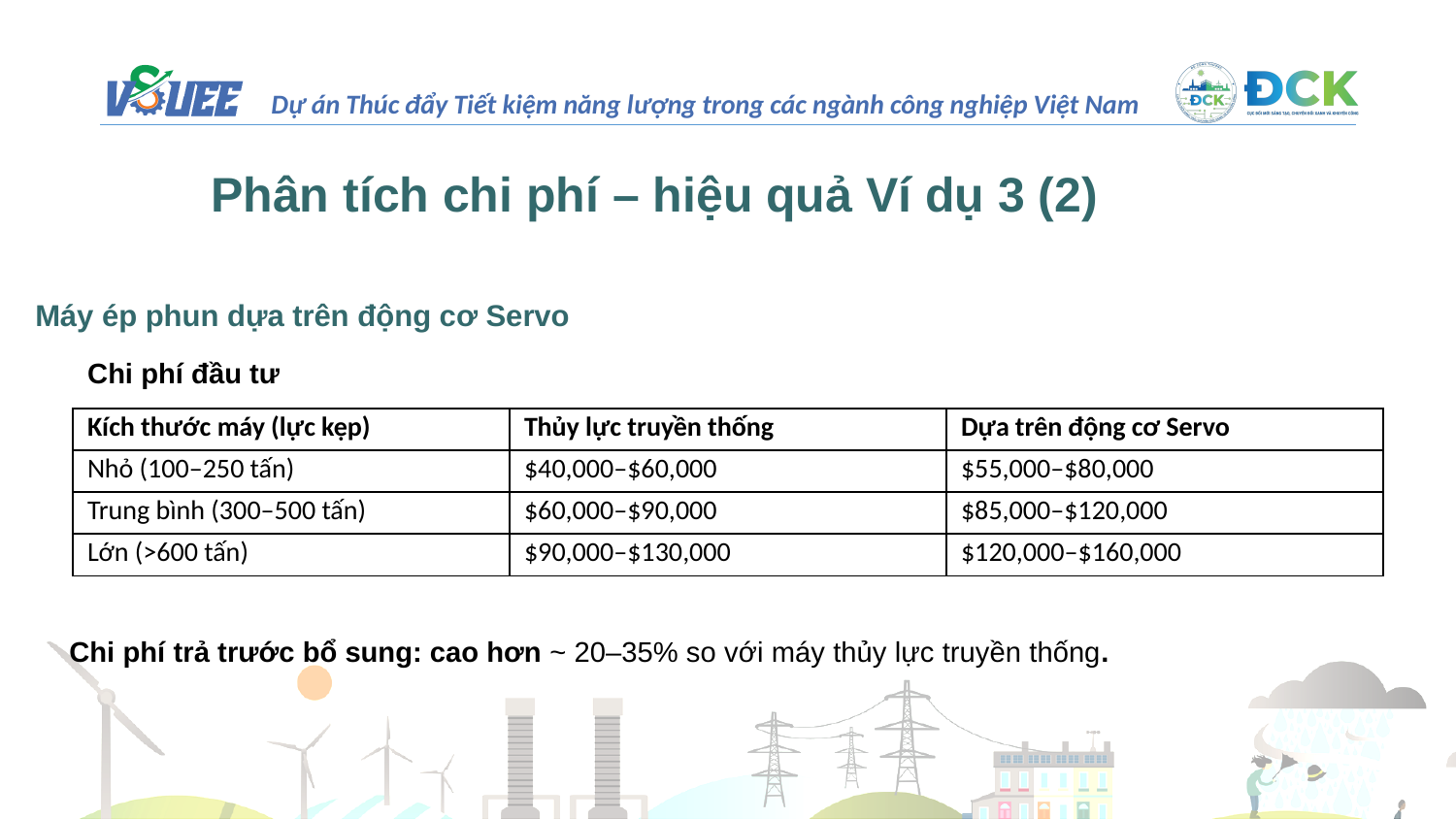

# Phân tích chi phí – hiệu quả Ví dụ 3 (2)
Máy ép phun dựa trên động cơ Servo
Chi phí đầu tư
| Kích thước máy (lực kẹp) | Thủy lực truyền thống | Dựa trên động cơ Servo |
| --- | --- | --- |
| Nhỏ (100–250 tấn) | $40,000–$60,000 | $55,000–$80,000 |
| Trung bình (300–500 tấn) | $60,000–$90,000 | $85,000–$120,000 |
| Lớn (>600 tấn) | $90,000–$130,000 | $120,000–$160,000 |
Chi phí trả trước bổ sung: cao hơn ~ 20–35% so với máy thủy lực truyền thống.